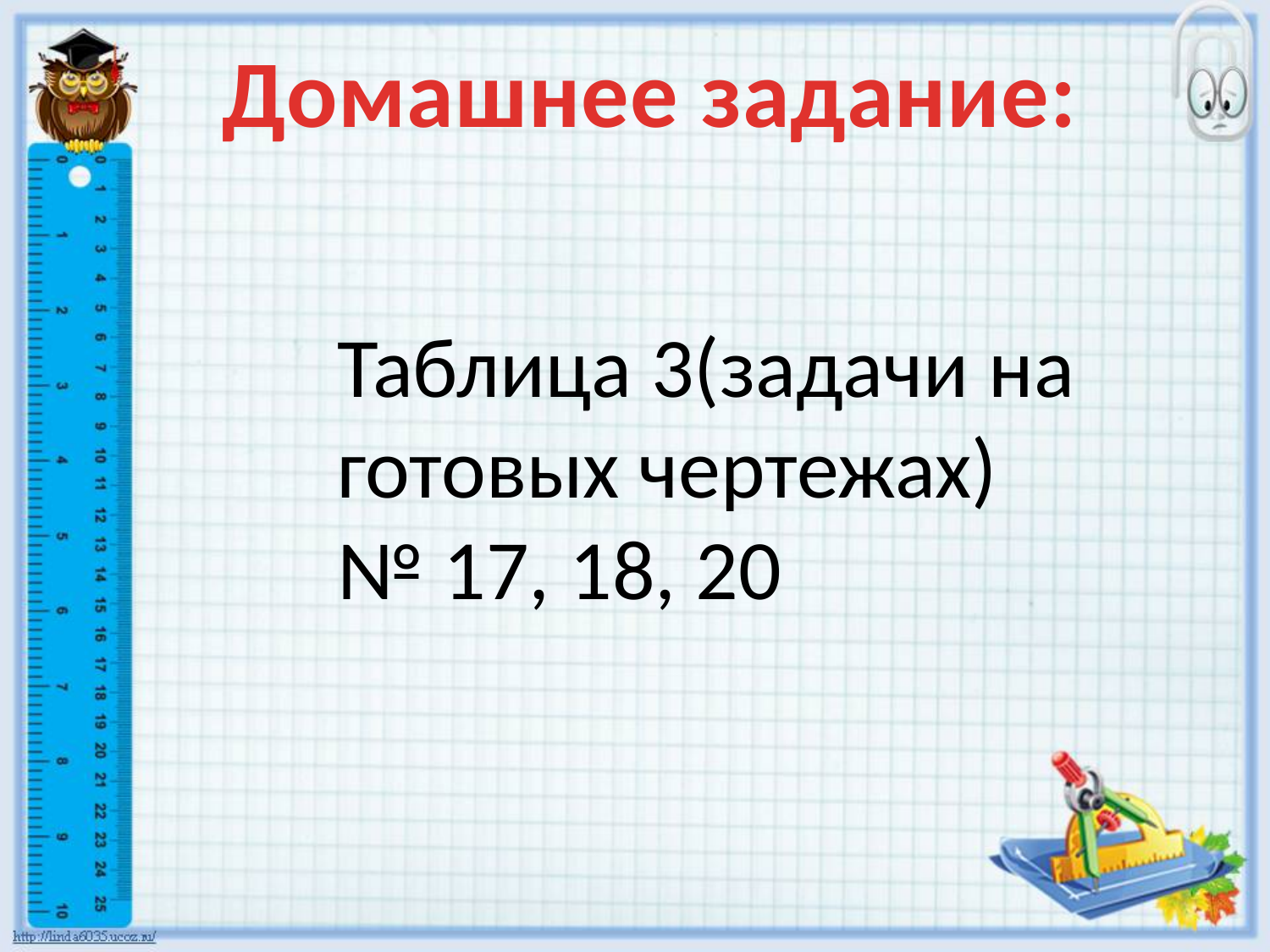

Домашнее задание:
Таблица 3(задачи на готовых чертежах)
№ 17, 18, 20